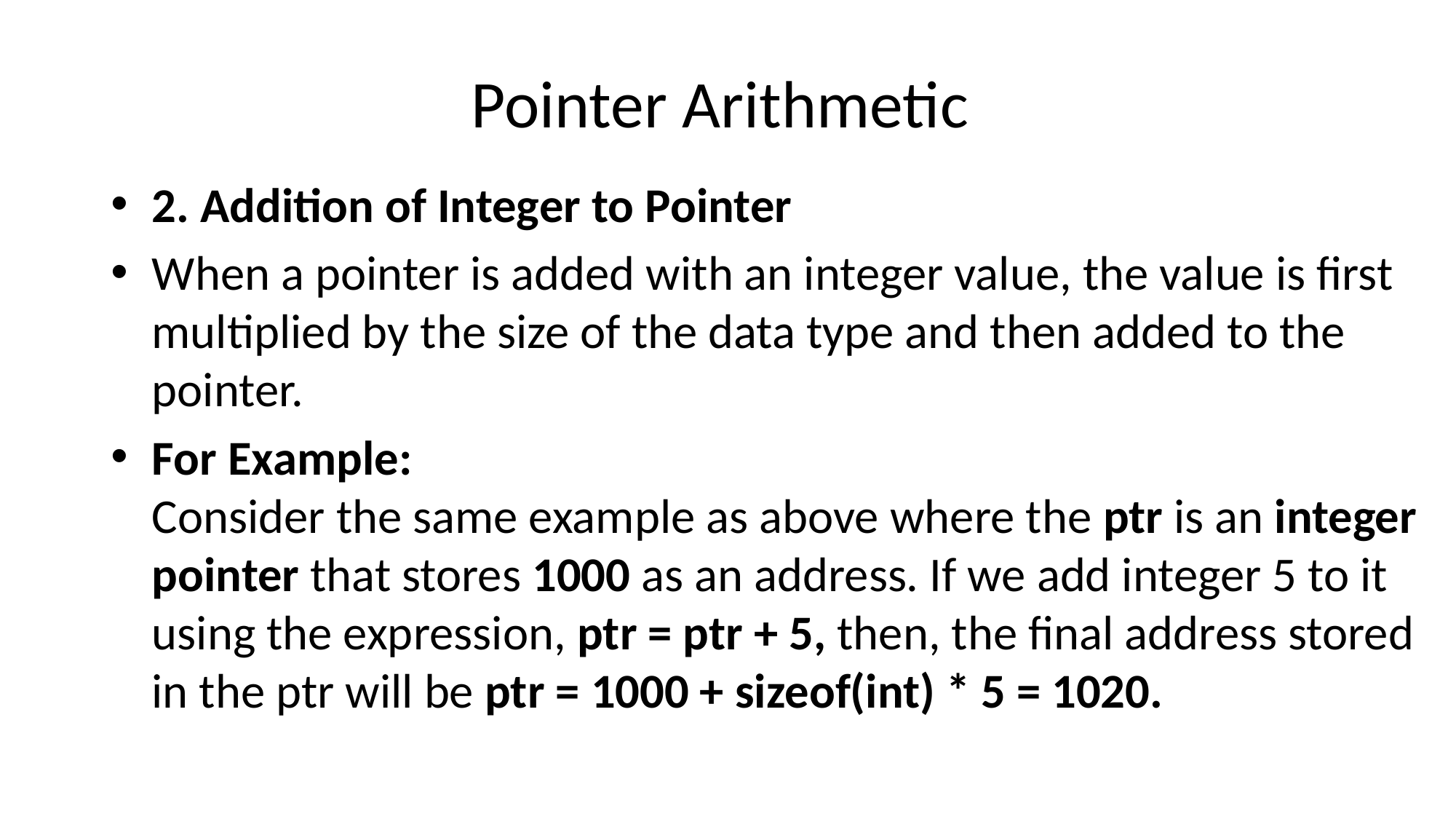

# Pointer Arithmetic
2. Addition of Integer to Pointer
When a pointer is added with an integer value, the value is first multiplied by the size of the data type and then added to the pointer.
For Example:
Consider the same example as above where the ptr is an integer pointer that stores 1000 as an address. If we add integer 5 to it using the expression, ptr = ptr + 5, then, the final address stored in the ptr will be ptr = 1000 + sizeof(int) * 5 = 1020.